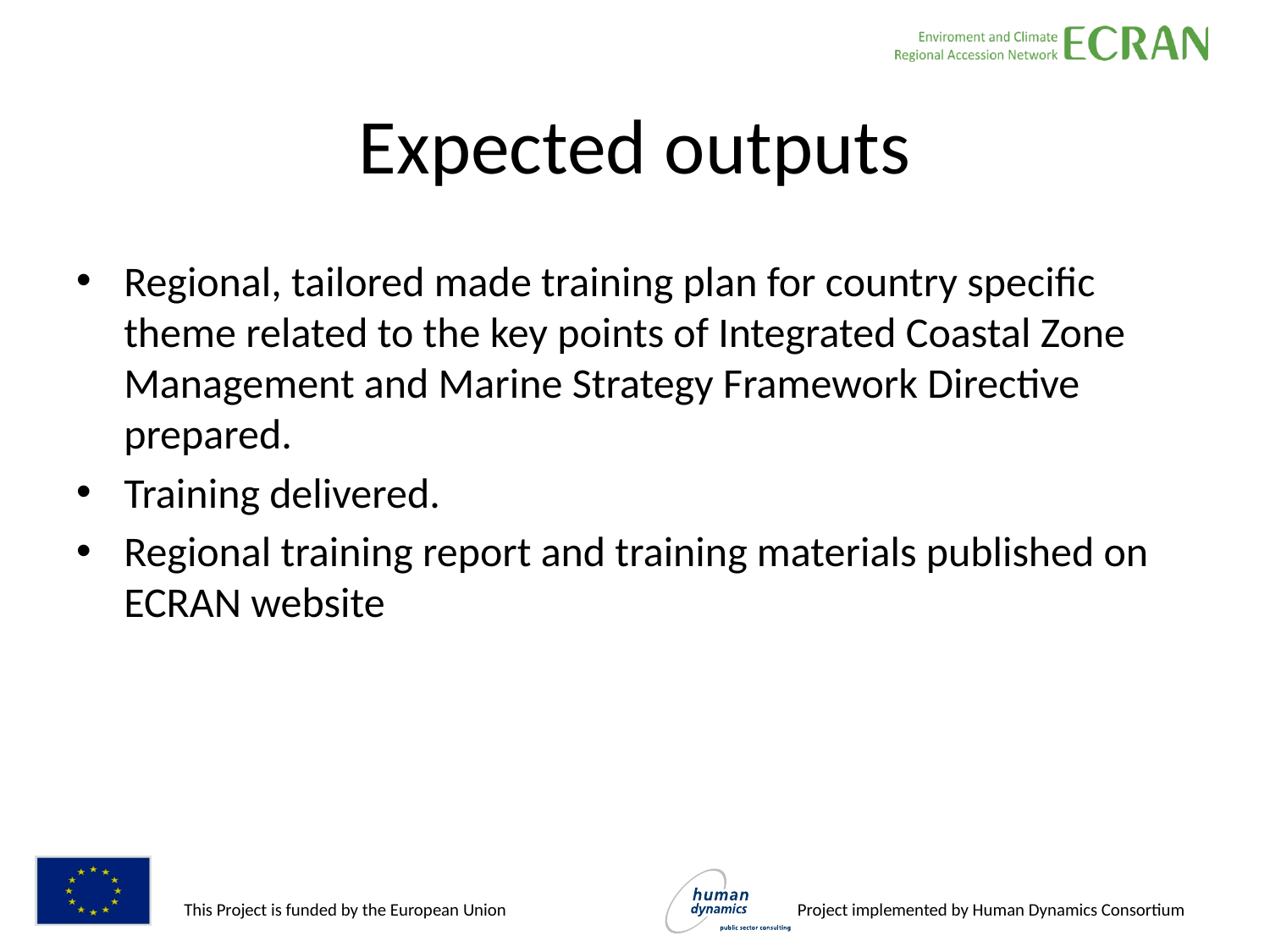

# Expected outputs
Regional, tailored made training plan for country specific theme related to the key points of Integrated Coastal Zone Management and Marine Strategy Framework Directive prepared.
Training delivered.
Regional training report and training materials published on ECRAN website